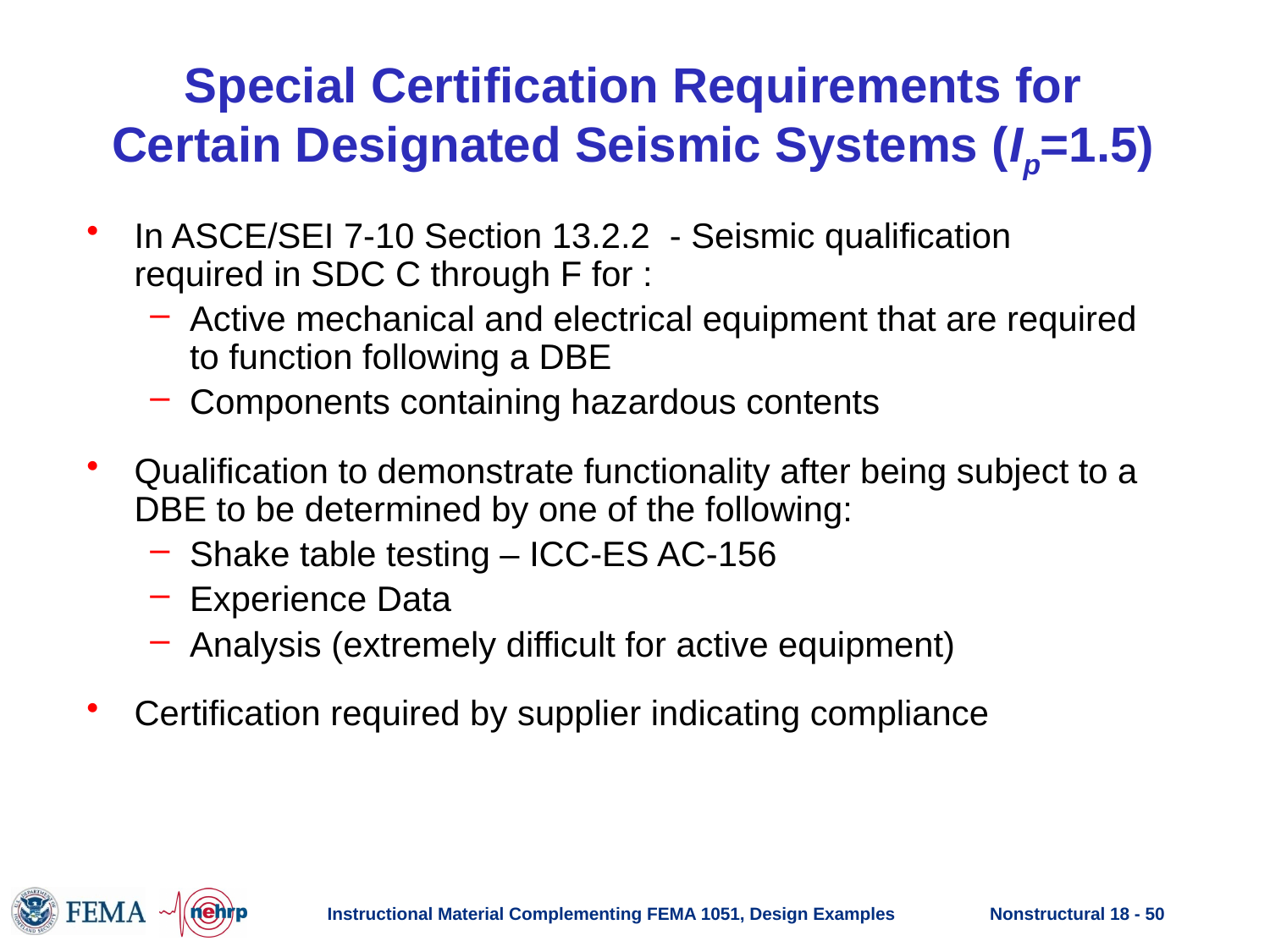

# Special Certification Requirements for Certain Designated Seismic Systems (Ip=1.5)
In ASCE/SEI 7-10 Section 13.2.2  - Seismic qualification required in SDC C through F for :
Active mechanical and electrical equipment that are required to function following a DBE
Components containing hazardous contents

Qualification to demonstrate functionality after being subject to a DBE to be determined by one of the following:
Shake table testing – ICC-ES AC-156
Experience Data
Analysis (extremely difficult for active equipment)

Certification required by supplier indicating compliance

Instructional Material Complementing FEMA 1051, Design Examples
Nonstructural 18 - 50